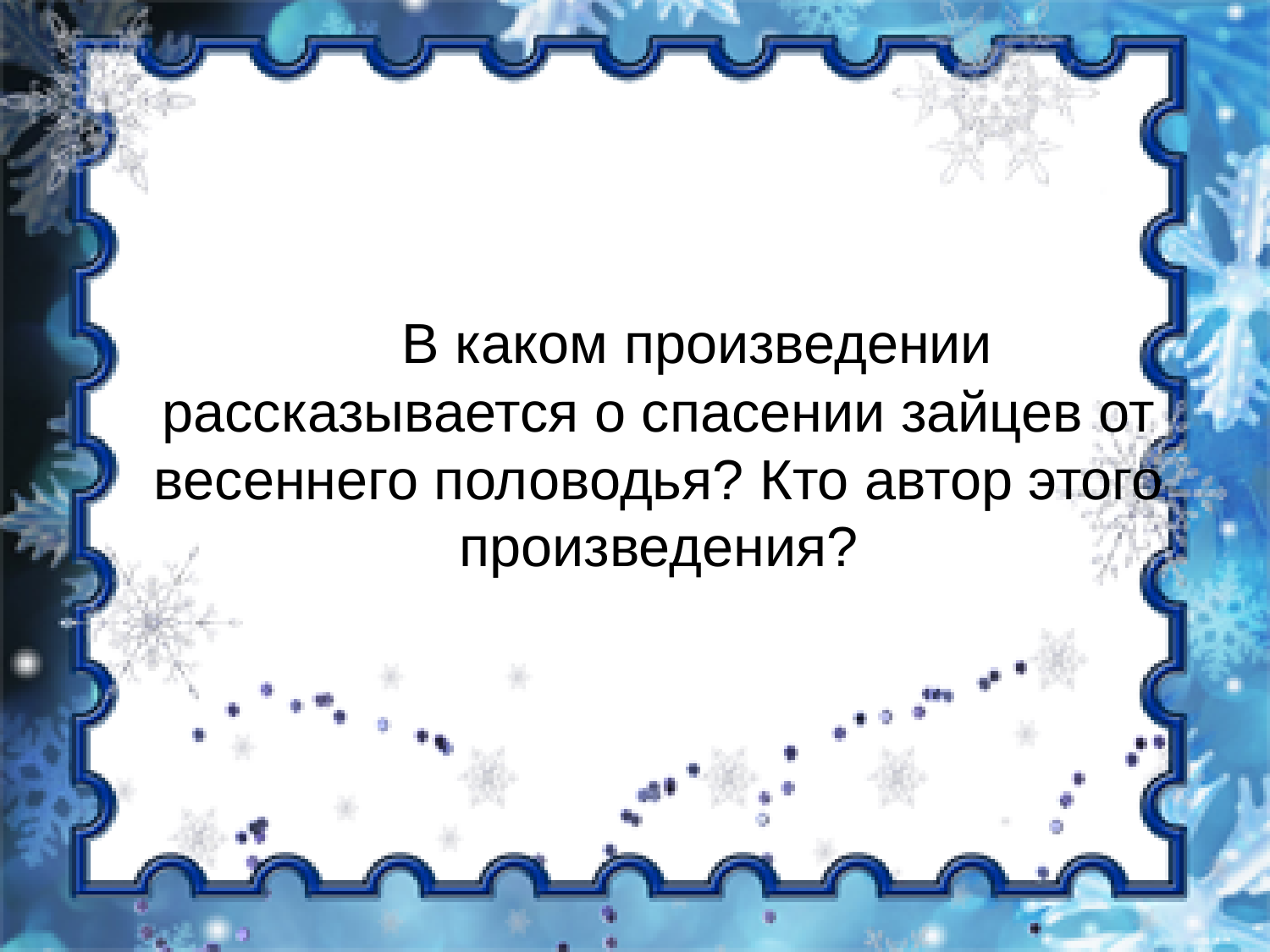

В каком произведении рассказывается о спасении зайцев от весеннего половодья? Кто автор этого произведения?